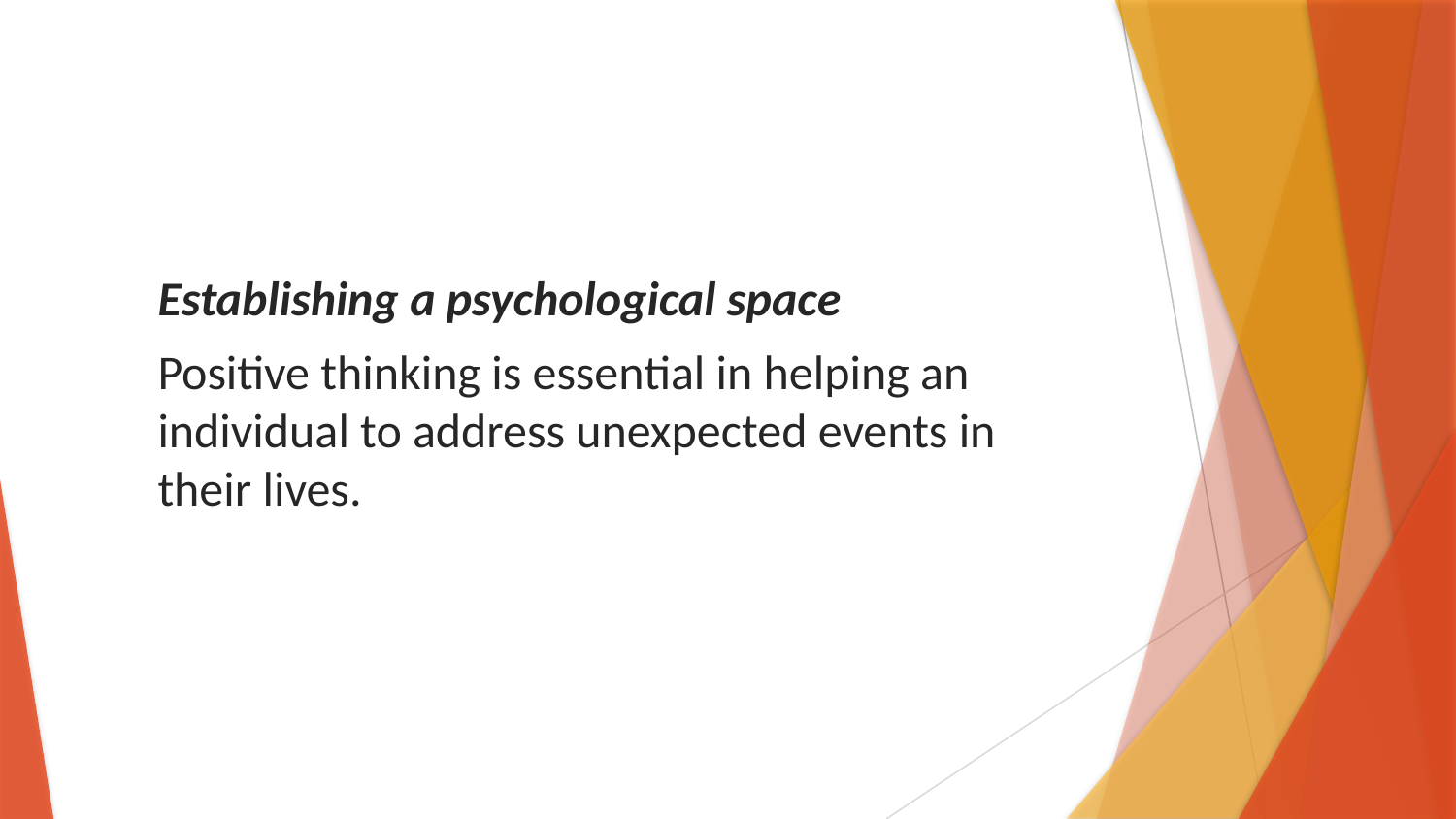

Establishing a psychological space
Positive thinking is essential in helping an individual to address unexpected events in their lives.